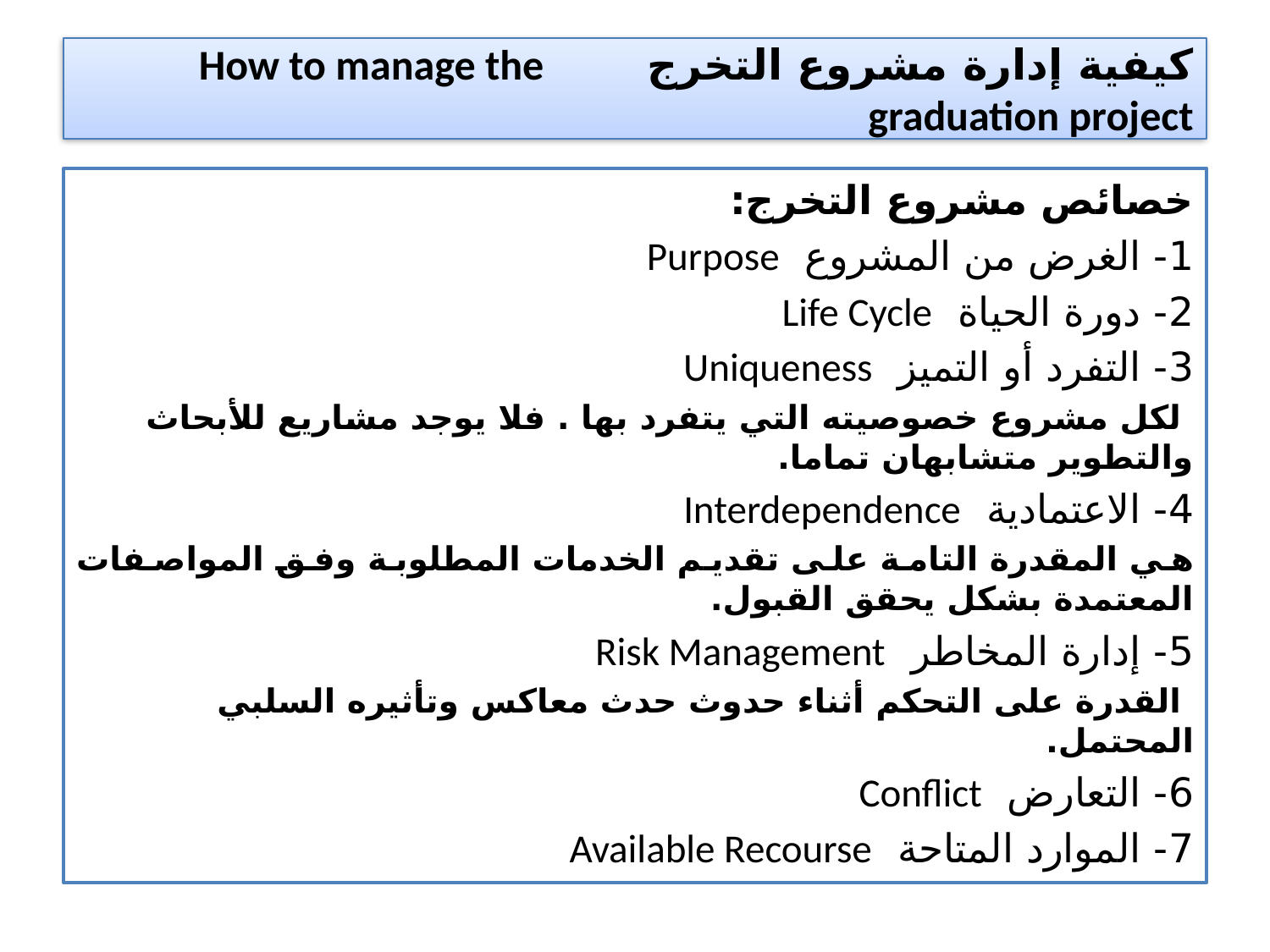

# كيفية إدارة مشروع التخرج       How to manage the graduation project
خصائص مشروع التخرج:
1- الغرض من المشروع  Purpose
2- دورة الحياة  Life Cycle
3- التفرد أو التميز  Uniqueness
	 لكل مشروع خصوصيته التي يتفرد بها . فلا يوجد مشاريع للأبحاث والتطوير متشابهان تماما.
4- الاعتمادية  Interdependence
	هي المقدرة التامة على تقديم الخدمات المطلوبة وفق المواصفات المعتمدة بشكل يحقق القبول.
5- إدارة المخاطر  Risk Management
	 القدرة على التحكم أثناء حدوث حدث معاكس وتأثيره السلبي المحتمل.
6- التعارض  Conflict
7- الموارد المتاحة  Available Recourse